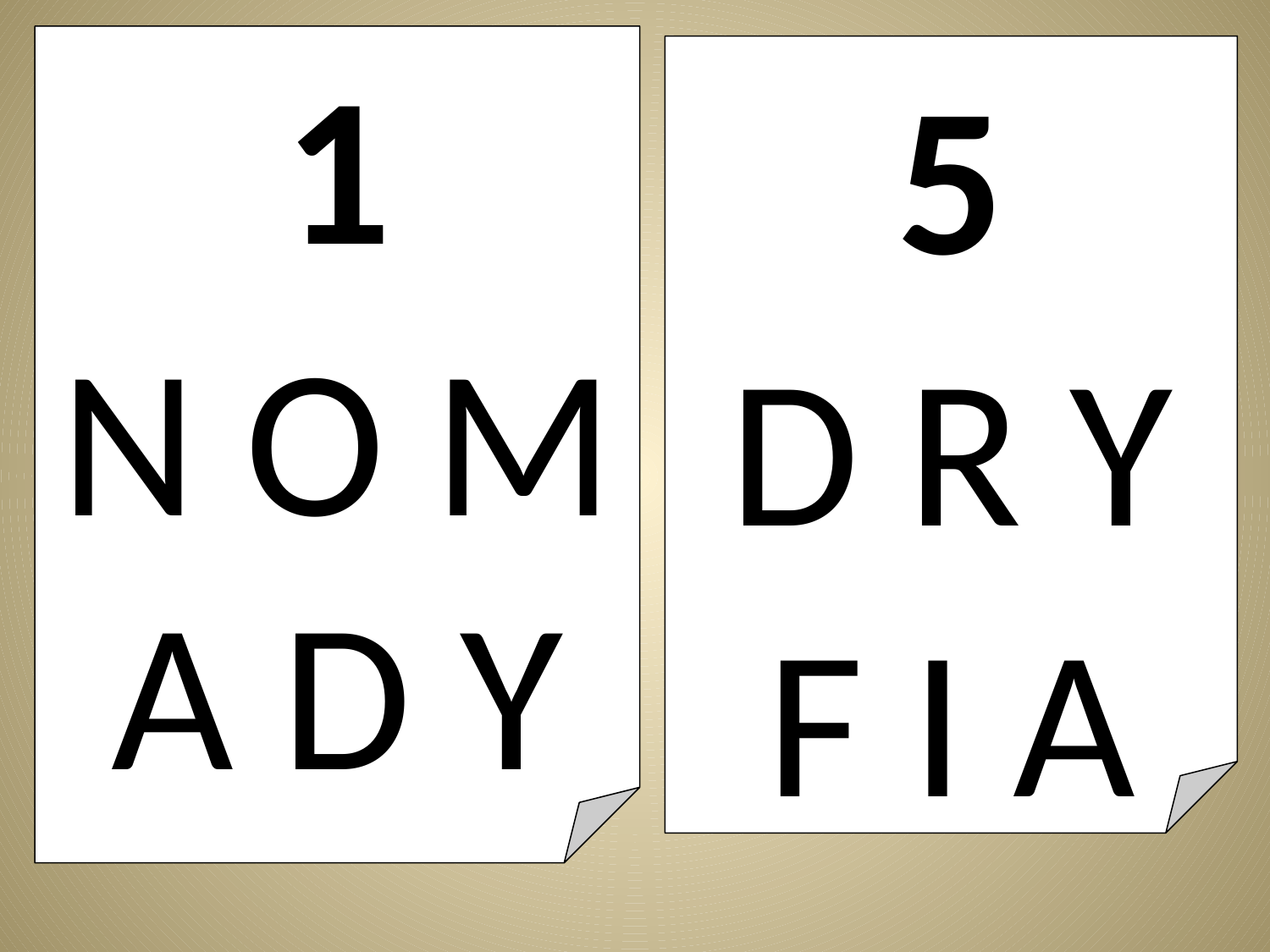

1
N O M A D Y
5
D R Y
F I A